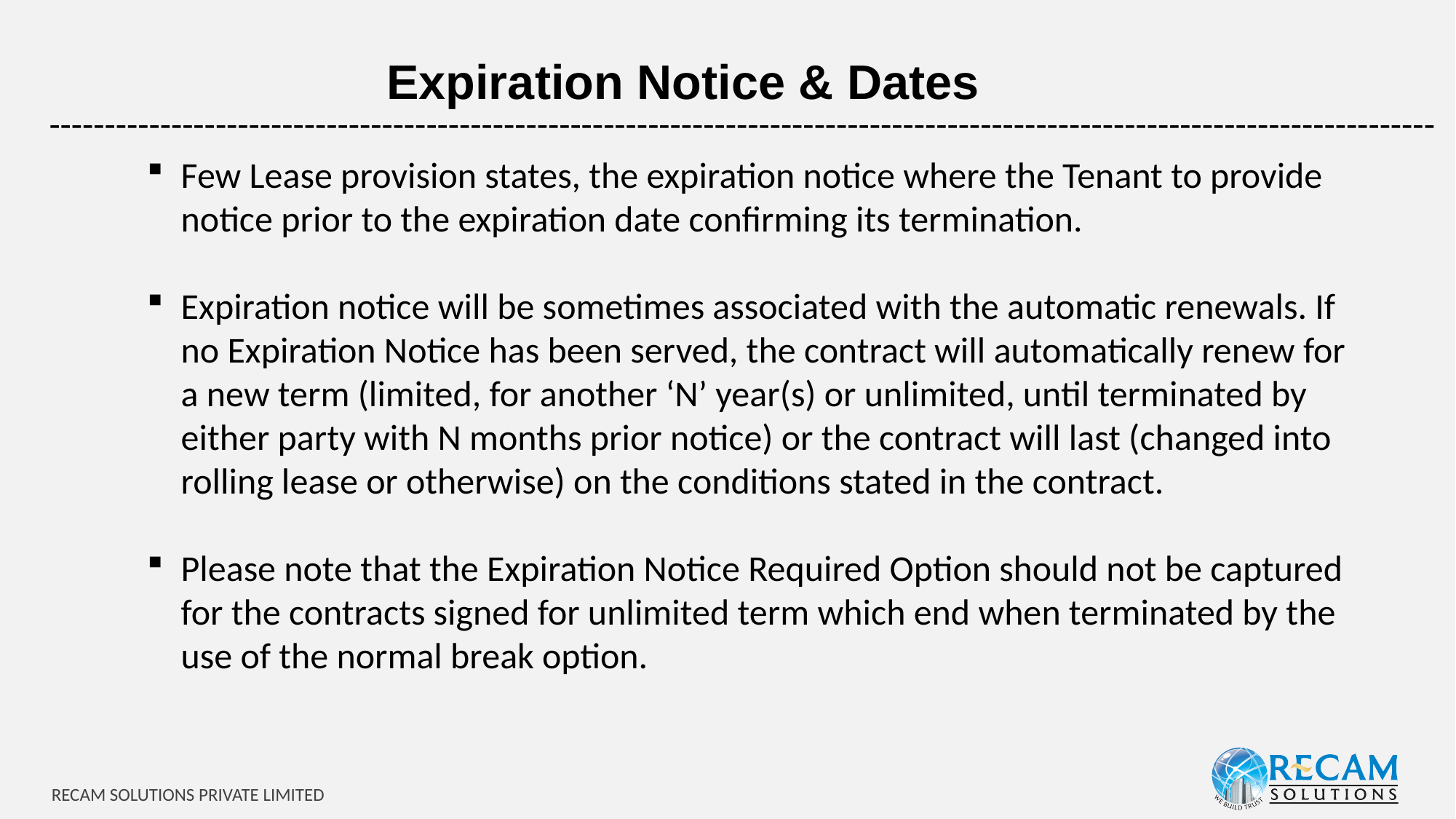

Expiration Notice & Dates
-----------------------------------------------------------------------------------------------------------------------------
Few Lease provision states, the expiration notice where the Tenant to provide notice prior to the expiration date confirming its termination.

Expiration notice will be sometimes associated with the automatic renewals. If no Expiration Notice has been served, the contract will automatically renew for a new term (limited, for another ‘N’ year(s) or unlimited, until terminated by either party with N months prior notice) or the contract will last (changed into rolling lease or otherwise) on the conditions stated in the contract.

Please note that the Expiration Notice Required Option should not be captured for the contracts signed for unlimited term which end when terminated by the use of the normal break option.

RECAM SOLUTIONS PRIVATE LIMITED